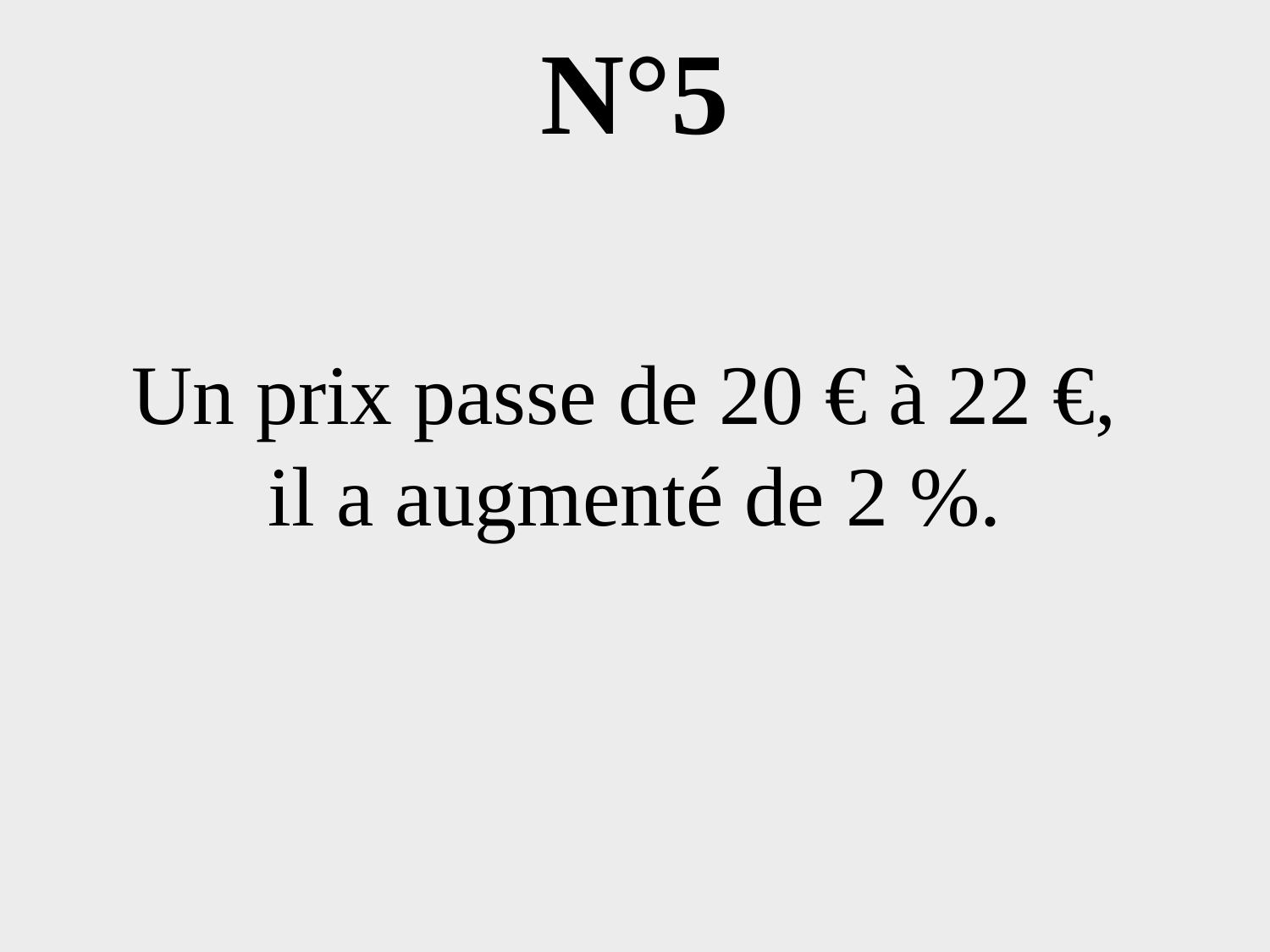

# N°5
Un prix passe de 20 € à 22 €,
il a augmenté de 2 %.